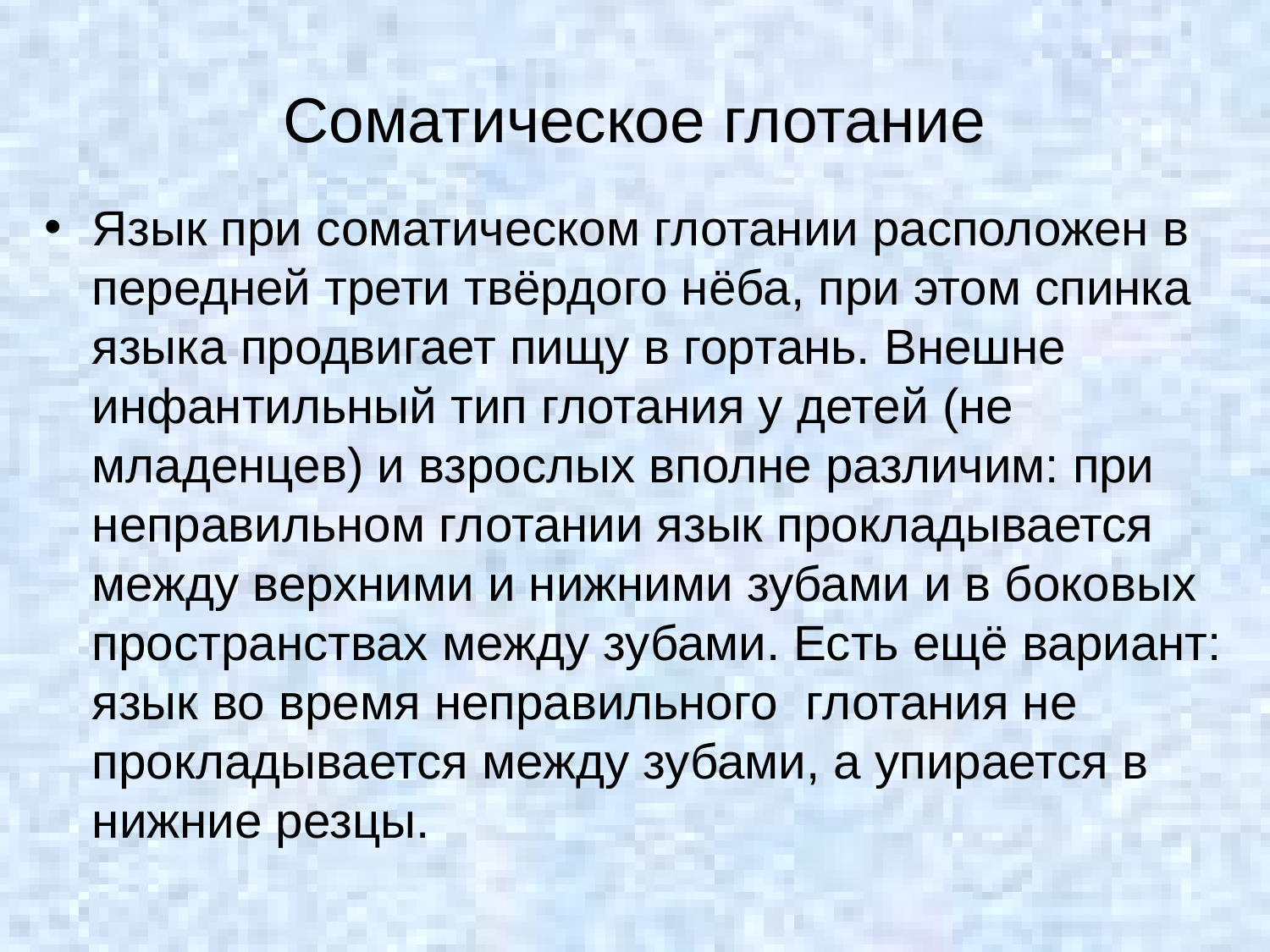

# Соматическое глотание
Язык при соматическом глотании расположен в передней трети твёрдого нёба, при этом спинка языка продвигает пищу в гортань. Внешне инфантильный тип глотания у детей (не младенцев) и взрослых вполне различим: при неправильном глотании язык прокладывается между верхними и нижними зубами и в боковых пространствах между зубами. Есть ещё вариант: язык во время неправильного  глотания не прокладывается между зубами, а упирается в нижние резцы.